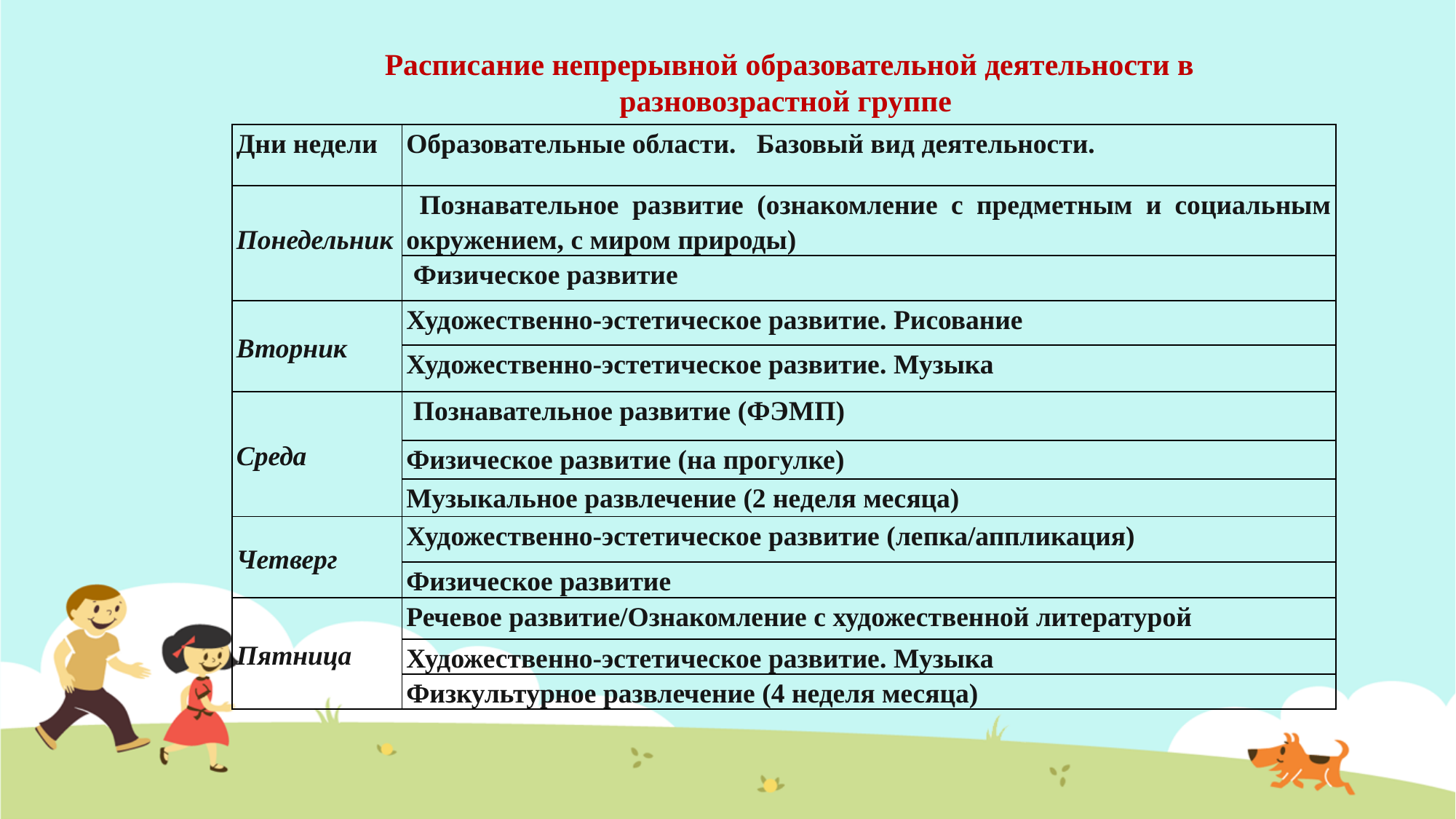

Расписание непрерывной образовательной деятельности в разновозрастной группе
| Дни недели | Образовательные области. Базовый вид деятельности. |
| --- | --- |
| Понедельник | Познавательное развитие (ознакомление с предметным и социальным окружением, с миром природы) |
|  | Физическое развитие |
| Вторник | Художественно-эстетическое развитие. Рисование |
|  | Художественно-эстетическое развитие. Музыка |
| Среда | Познавательное развитие (ФЭМП) |
|  | Физическое развитие (на прогулке) |
|  | Музыкальное развлечение (2 неделя месяца) |
| Четверг | Художественно-эстетическое развитие (лепка/аппликация) |
|  | Физическое развитие |
| Пятница | Речевое развитие/Ознакомление с художественной литературой |
|  | Художественно-эстетическое развитие. Музыка |
|  | Физкультурное развлечение (4 неделя месяца) |